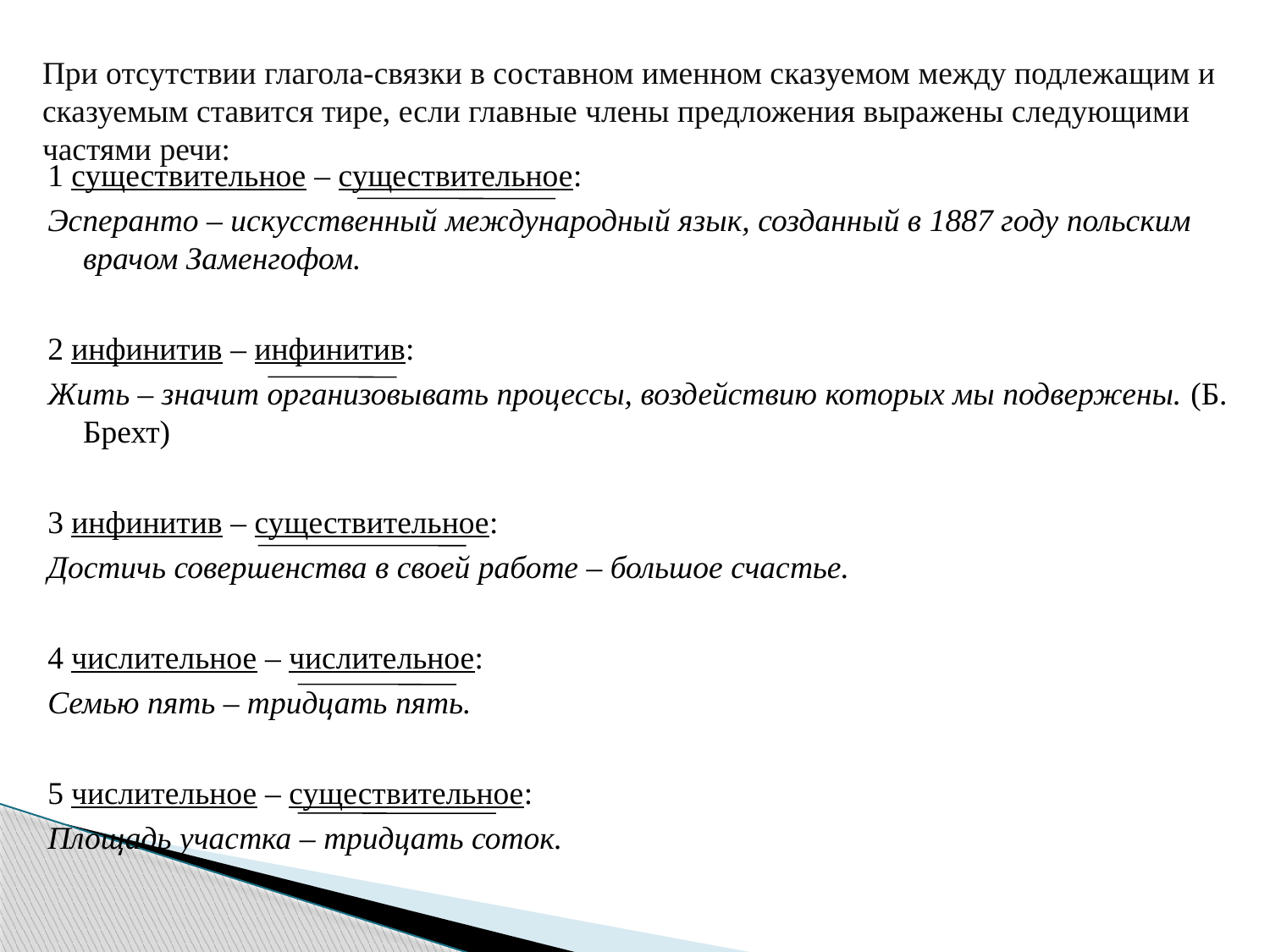

# При отсутствии глагола-связки в составном именном сказуемом между подлежащим и сказуемым ставится тире, если главные члены предложения выражены следующими частями речи:
1 существительное – существительное:
Эсперанто – искусственный международный язык, созданный в 1887 году польским врачом Заменгофом.

2 инфинитив – инфинитив:
Жить – значит организовывать процессы, воздействию которых мы подвержены. (Б. Брехт)

3 инфинитив – существительное:
Достичь совершенства в своей работе – большое счастье.

4 числительное – числительное:
Семью пять – тридцать пять.

5 числительное – существительное:
Площадь участка – тридцать соток.